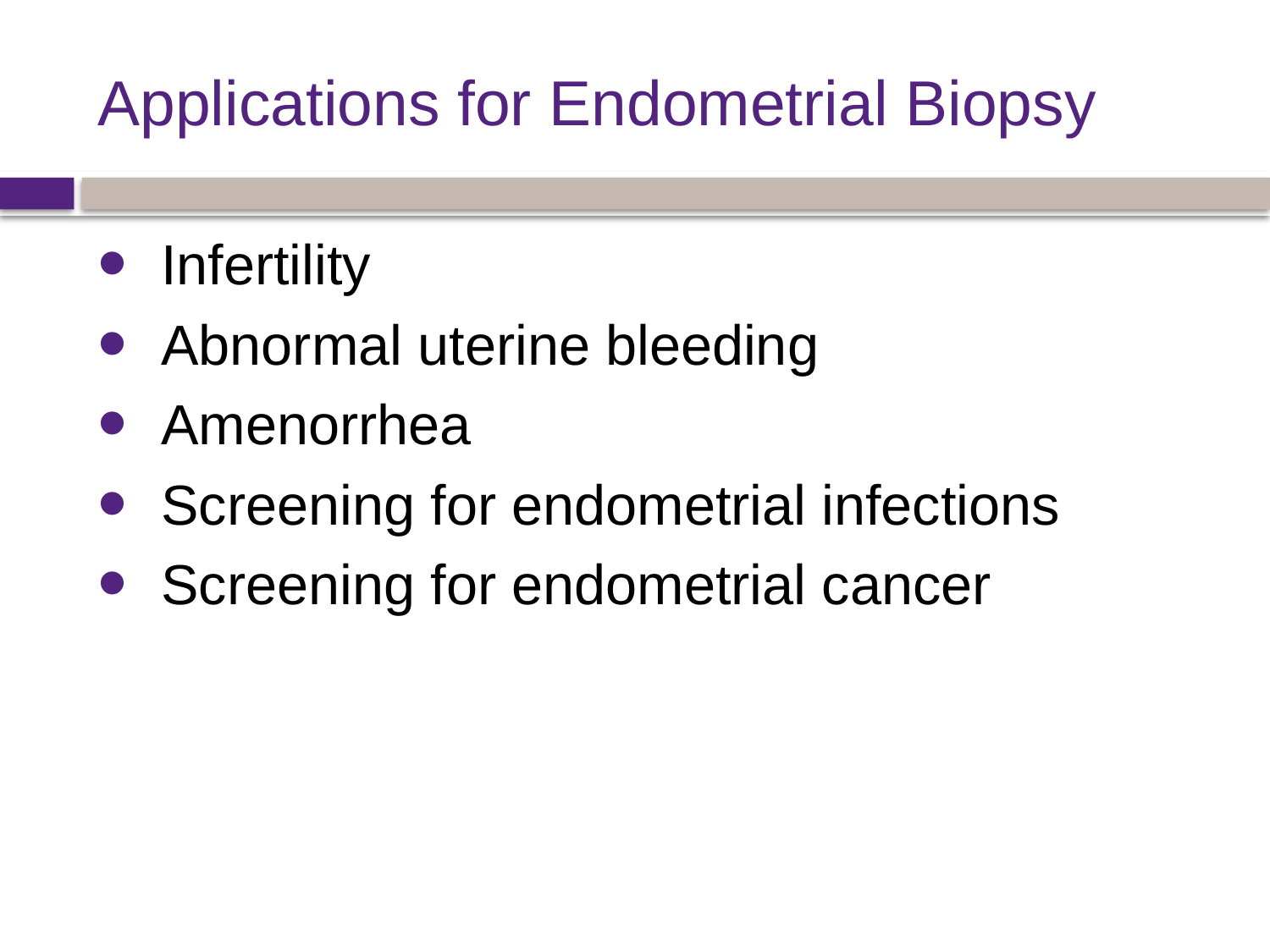

# Applications for Endometrial Biopsy
Infertility
Abnormal uterine bleeding
Amenorrhea
Screening for endometrial infections
Screening for endometrial cancer